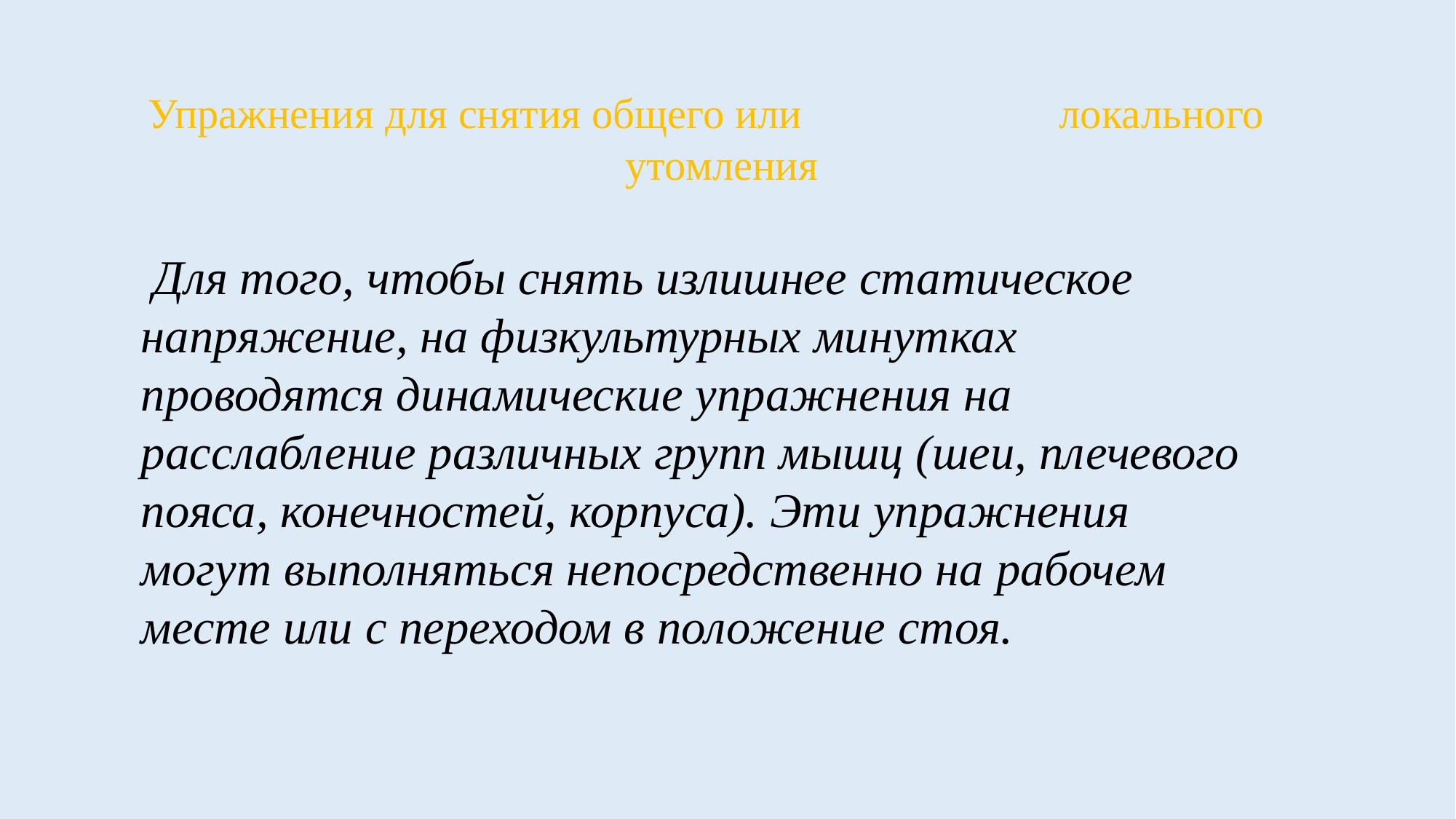

# Упражнения для снятия общего или                        локального утомления
 Для того, чтобы снять излишнее статическое напряжение, на физкультурных минутках проводятся динамические упражнения на расслабление различных групп мышц (шеи, плечевого пояса, конечностей, корпуса). Эти упражнения могут выполняться непосредственно на рабочем месте или с переходом в положение стоя.